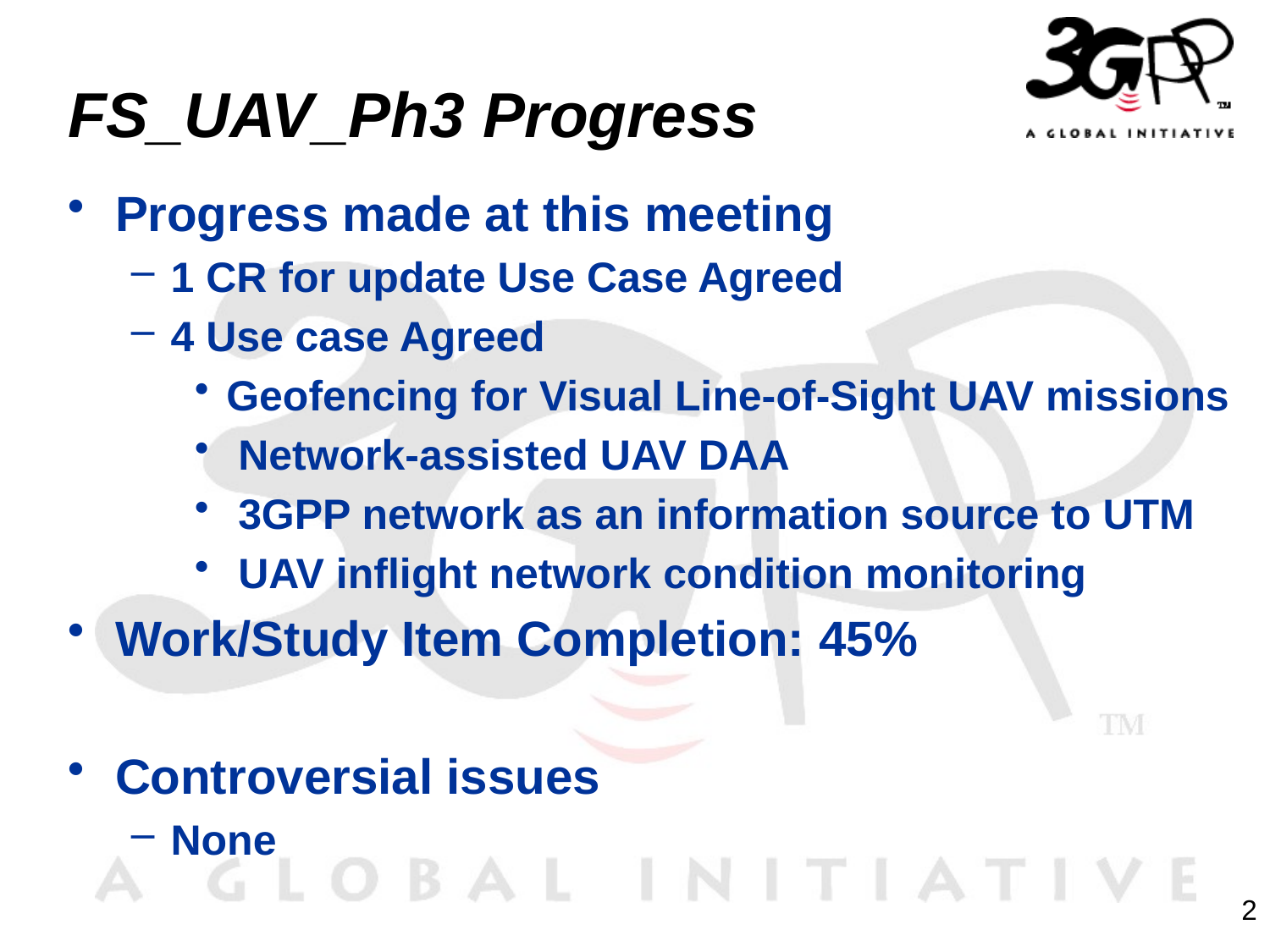

# FS_UAV_Ph3 Progress
Progress made at this meeting
1 CR for update Use Case Agreed
4 Use case Agreed
Geofencing for Visual Line-of-Sight UAV missions
 Network-assisted UAV DAA
 3GPP network as an information source to UTM
 UAV inflight network condition monitoring
Work/Study Item Completion: 45%

Controversial issues
None
2